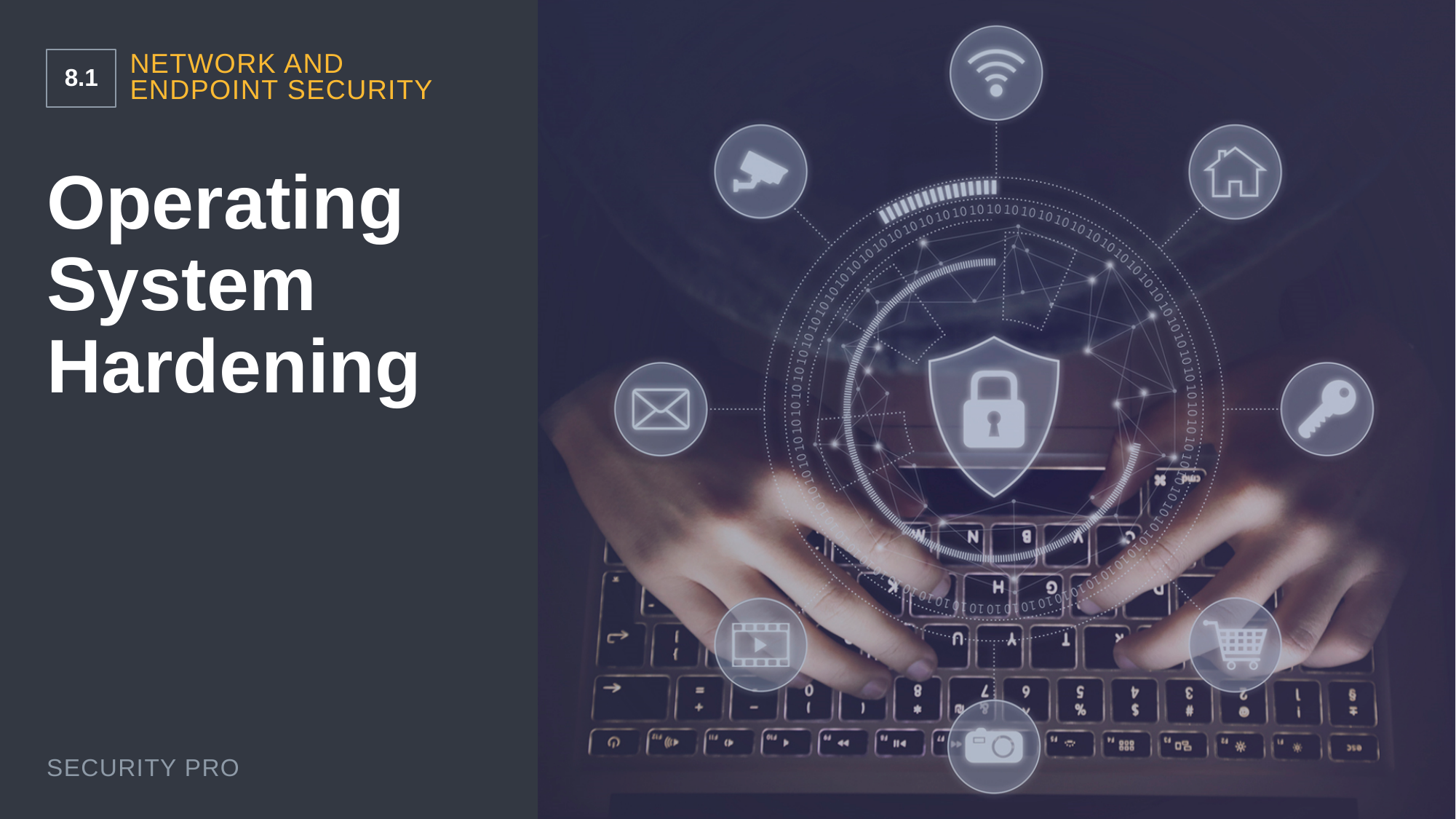

8.1
Network and Endpoint Security
# Operating System Hardening
Security Pro